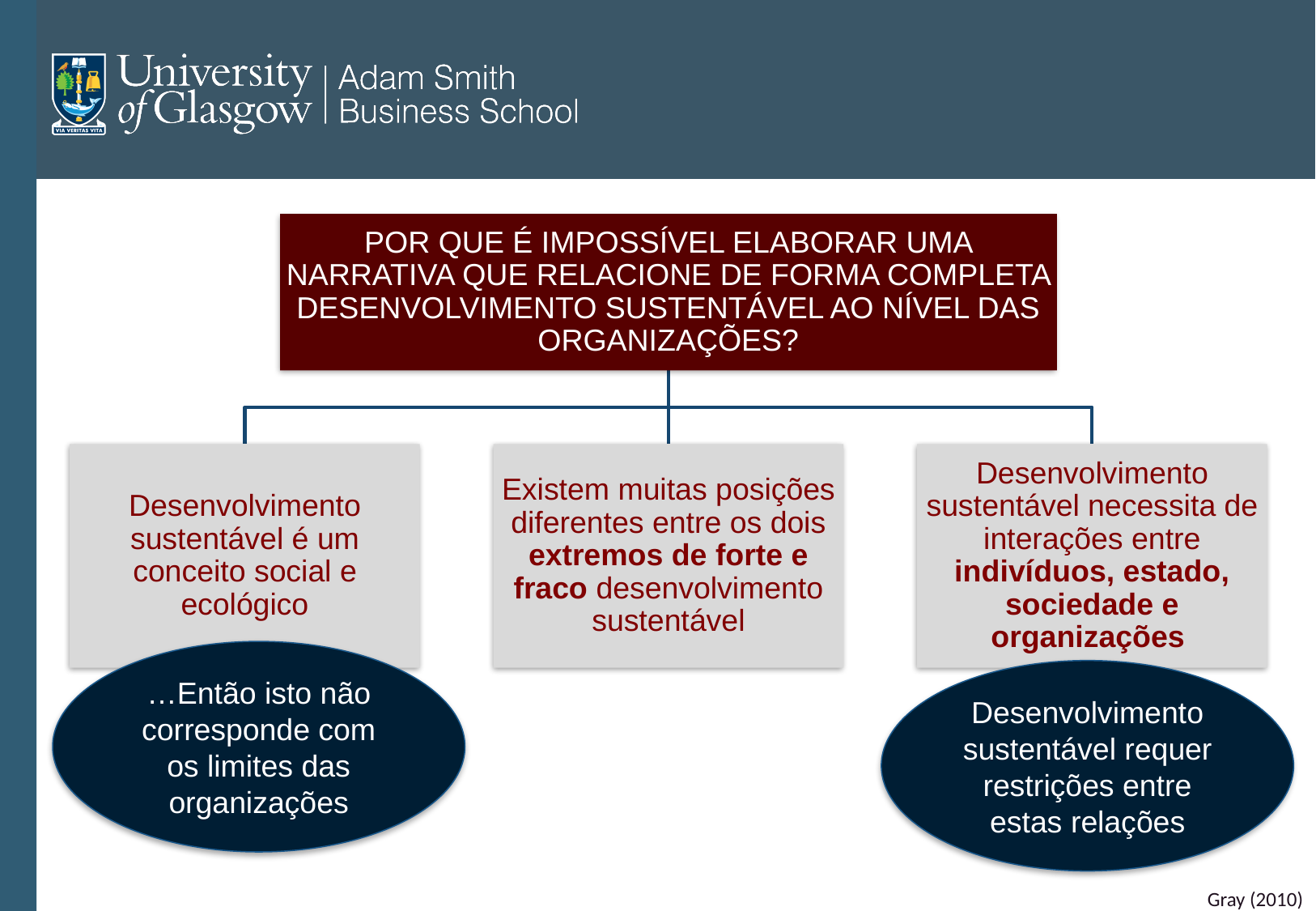

POR QUE É IMPOSSÍVEL ELABORAR UMA NARRATIVA QUE RELACIONE DE FORMA COMPLETA DESENVOLVIMENTO SUSTENTÁVEL AO NÍVEL DAS ORGANIZAÇÕES?
Desenvolvimento sustentável é um conceito social e ecológico
Existem muitas posições diferentes entre os dois extremos de forte e fraco desenvolvimento sustentável
Desenvolvimento sustentável necessita de interações entre indivíduos, estado, sociedade e organizações
…Então isto não corresponde com os limites das organizações
Desenvolvimento sustentável requer restrições entre estas relações
Gray (2010)